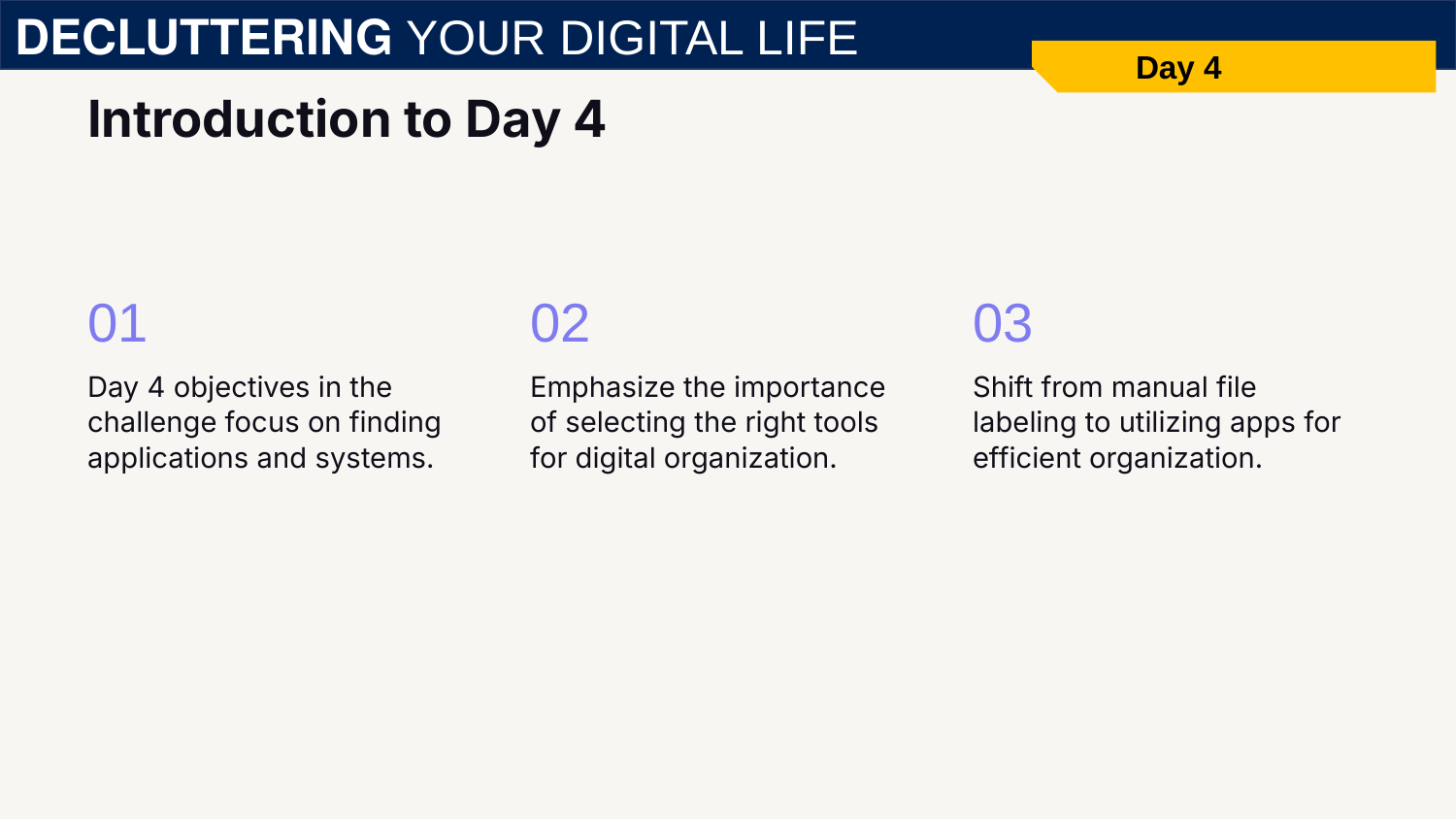

DECLUTTERING YOUR DIGITAL LIFE
Day 4

# Introduction to Day 4
01
02
03
Day 4 objectives in the challenge focus on finding applications and systems.
Emphasize the importance of selecting the right tools for digital organization.
Shift from manual file labeling to utilizing apps for efficient organization.